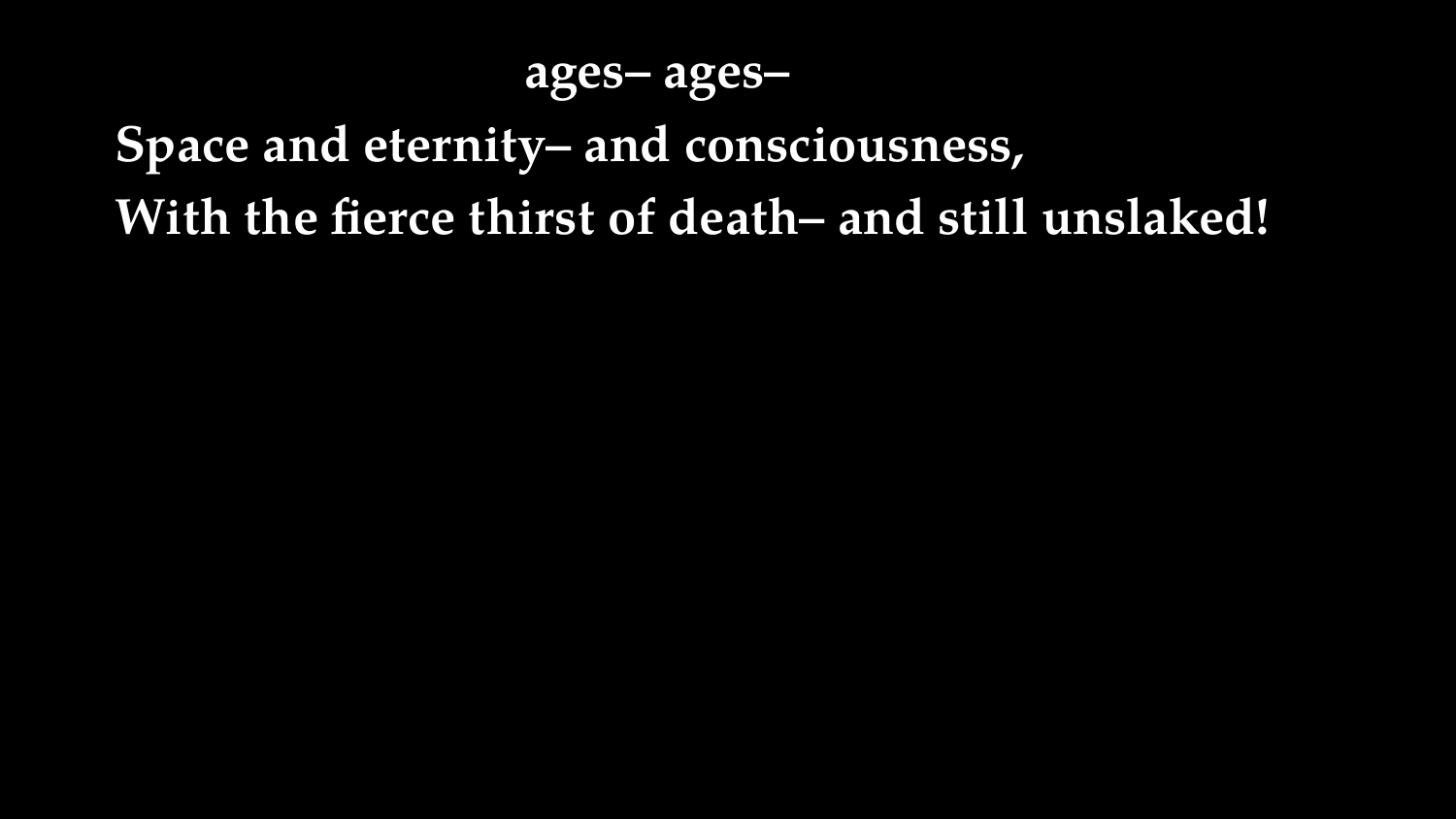

# ages– ages– Space and eternity– and consciousness, With the fierce thirst of death– and still unslaked!